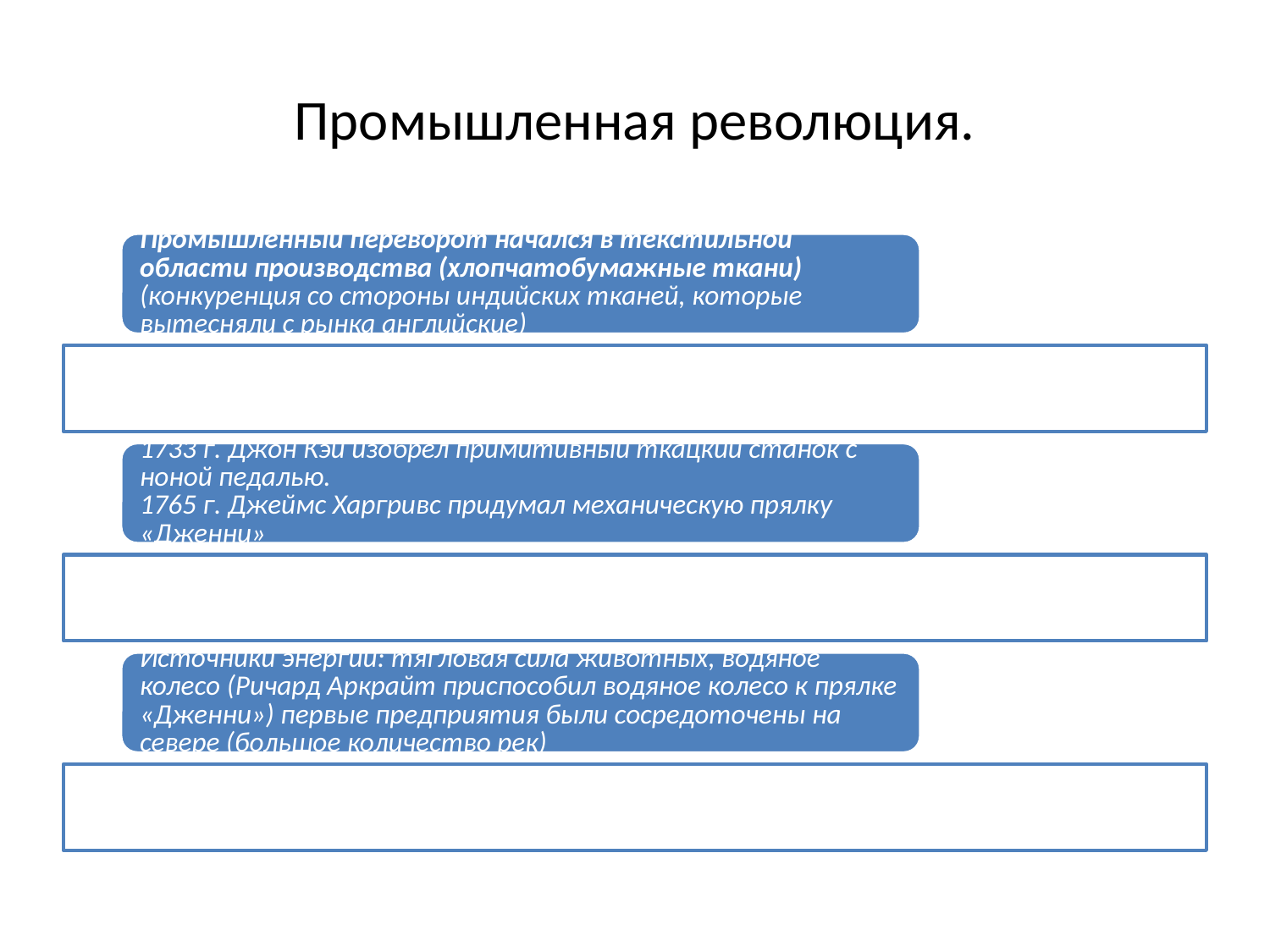

# Промышленная революция.
Промышленный переворот начался в текстильной области производства (хлопчатобумажные ткани) (конкуренция со стороны индийских тканей, которые вытесняли с рынка английские)
1733 г. Джон Кэй изобрел примитивный ткацкий станок с ноной педалью.
1765 г. Джеймс Харгривс придумал механическую прялку «Дженни»
Источники энергии: тягловая сила животных, водяное колесо (Ричард Аркрайт приспособил водяное колесо к прялке «Дженни») первые предприятия были сосредоточены на севере (большое количество рек)